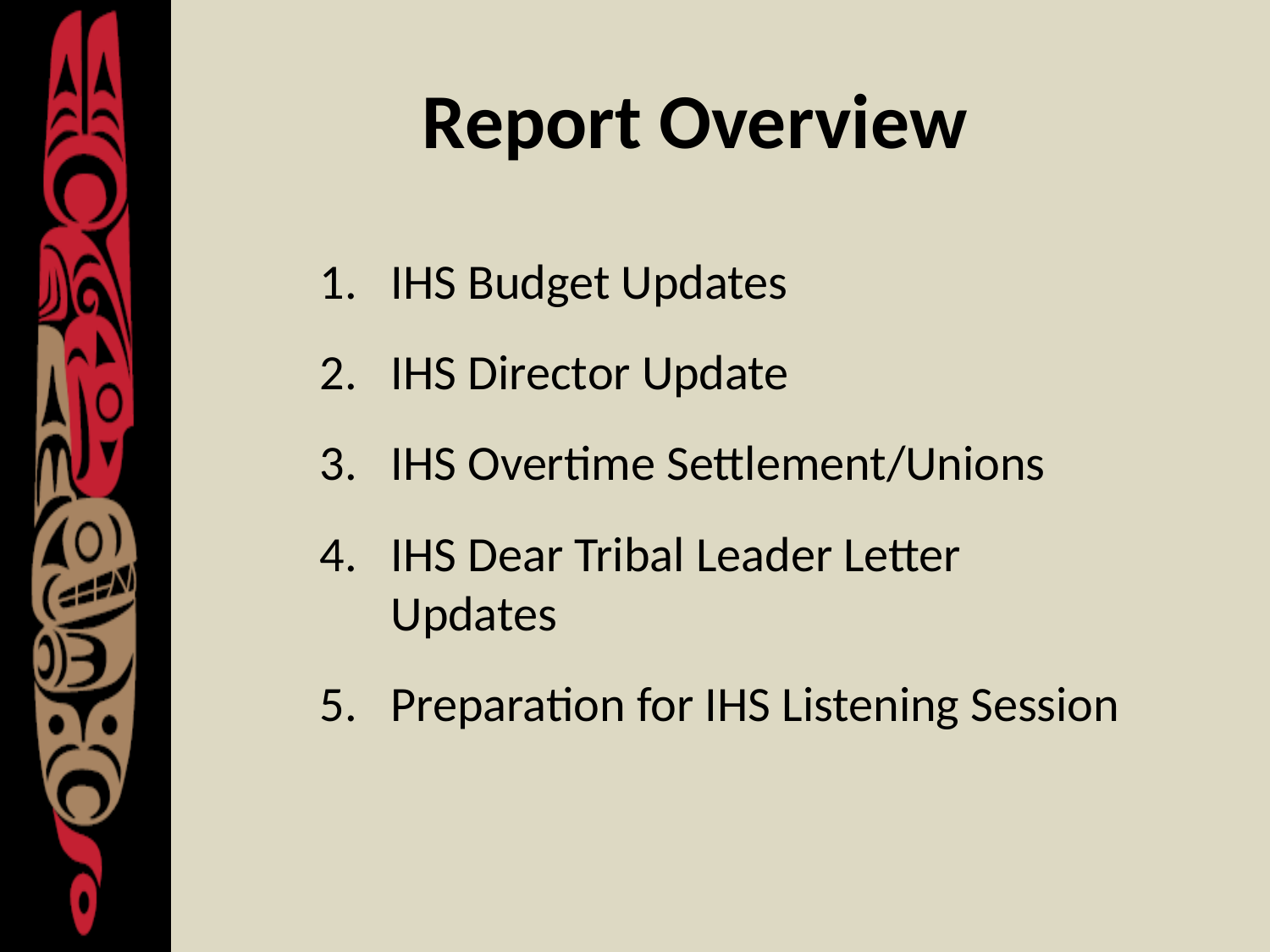

# Report Overview
IHS Budget Updates
IHS Director Update
IHS Overtime Settlement/Unions
IHS Dear Tribal Leader Letter Updates
Preparation for IHS Listening Session